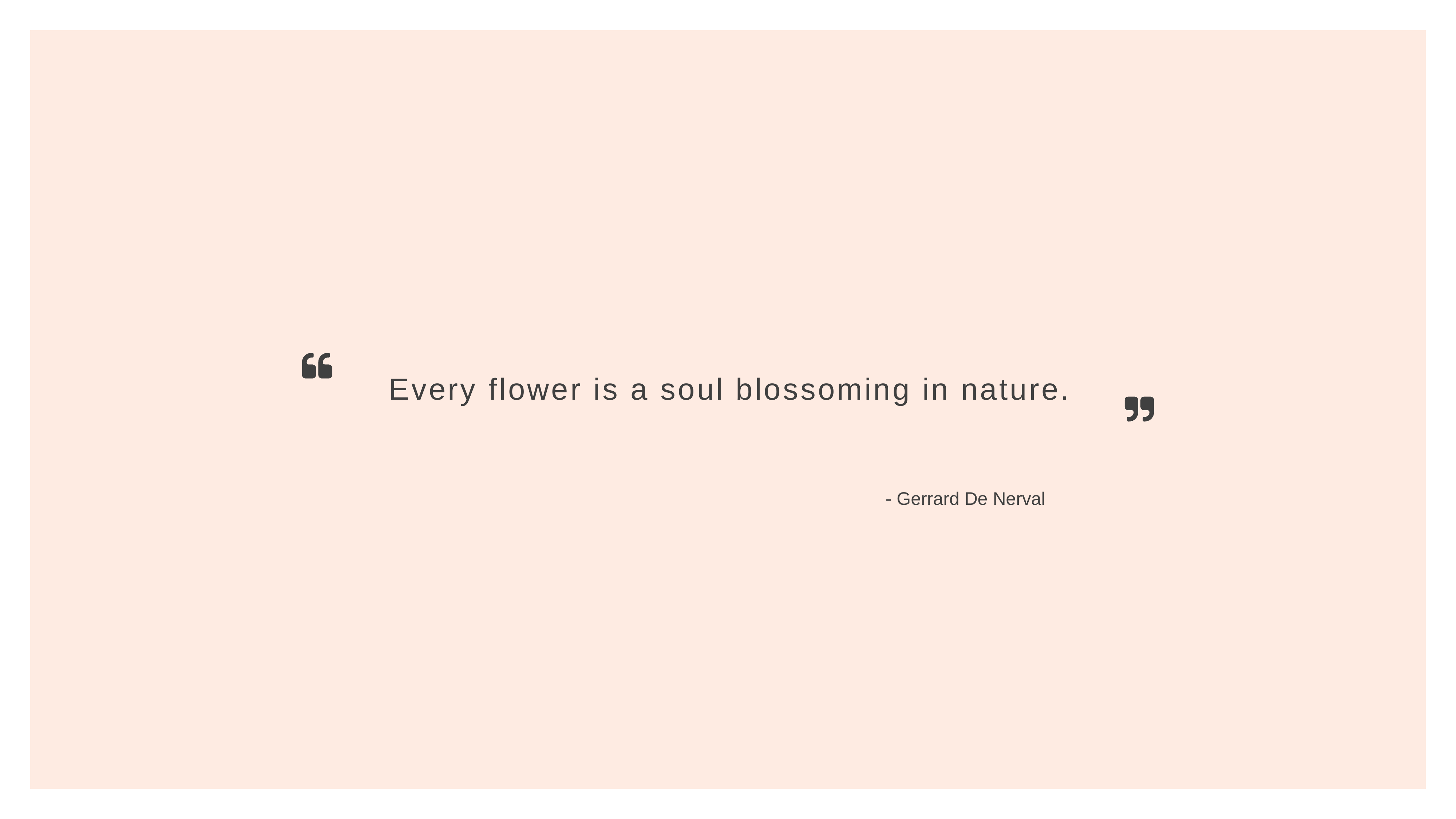

Every flower is a soul blossoming in nature.

- Gerrard De Nerval